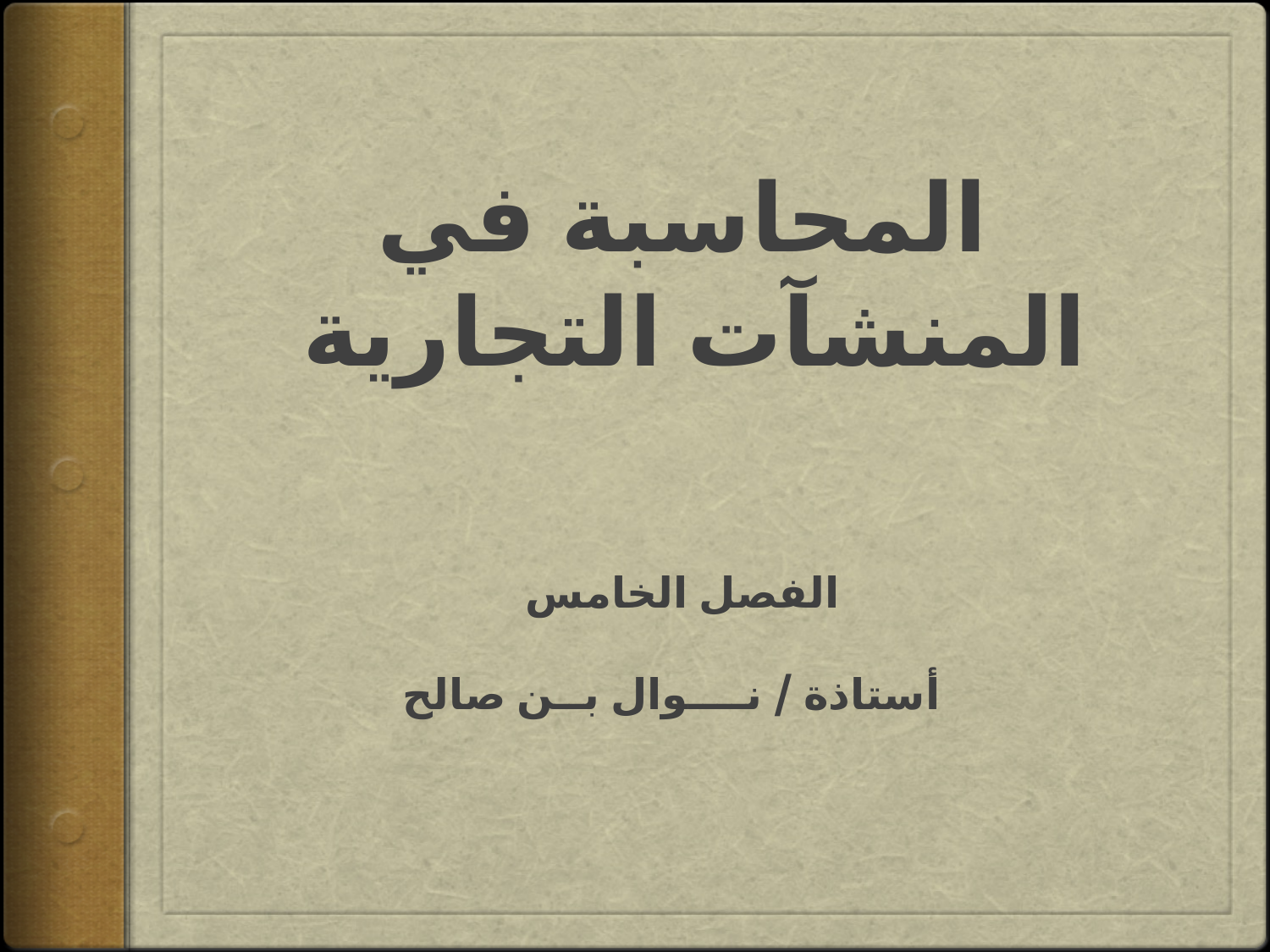

# المحاسبة في المنشآت التجارية
الفصل الخامس
أستاذة / نــــوال بــن صالح